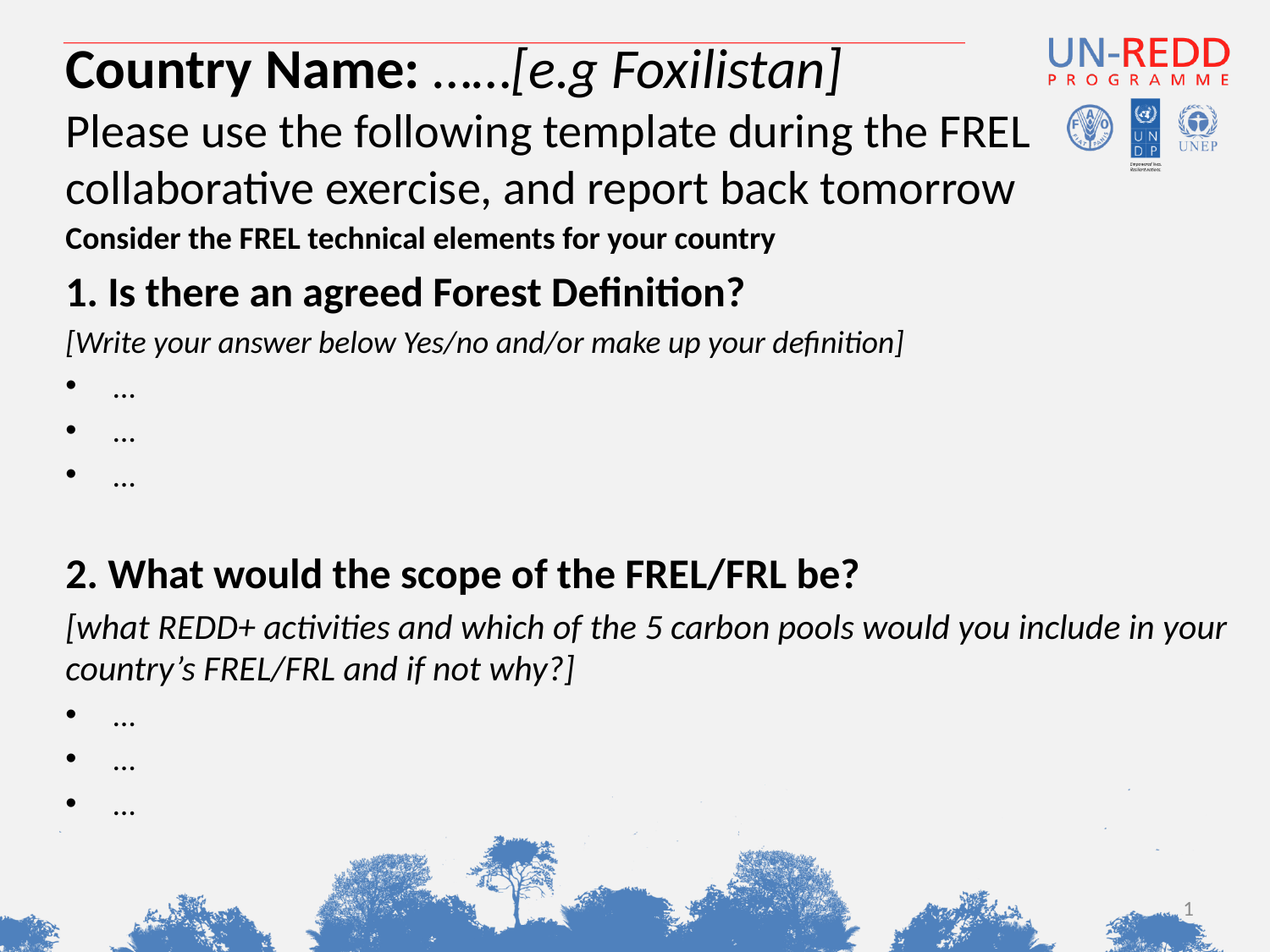

Country Name: ……[e.g Foxilistan]
Please use the following template during the FREL collaborative exercise, and report back tomorrow
Consider the FREL technical elements for your country
1. Is there an agreed Forest Definition?
[Write your answer below Yes/no and/or make up your definition]
…
…
…

2. What would the scope of the FREL/FRL be?
[what REDD+ activities and which of the 5 carbon pools would you include in your country’s FREL/FRL and if not why?]
…
…
…

1